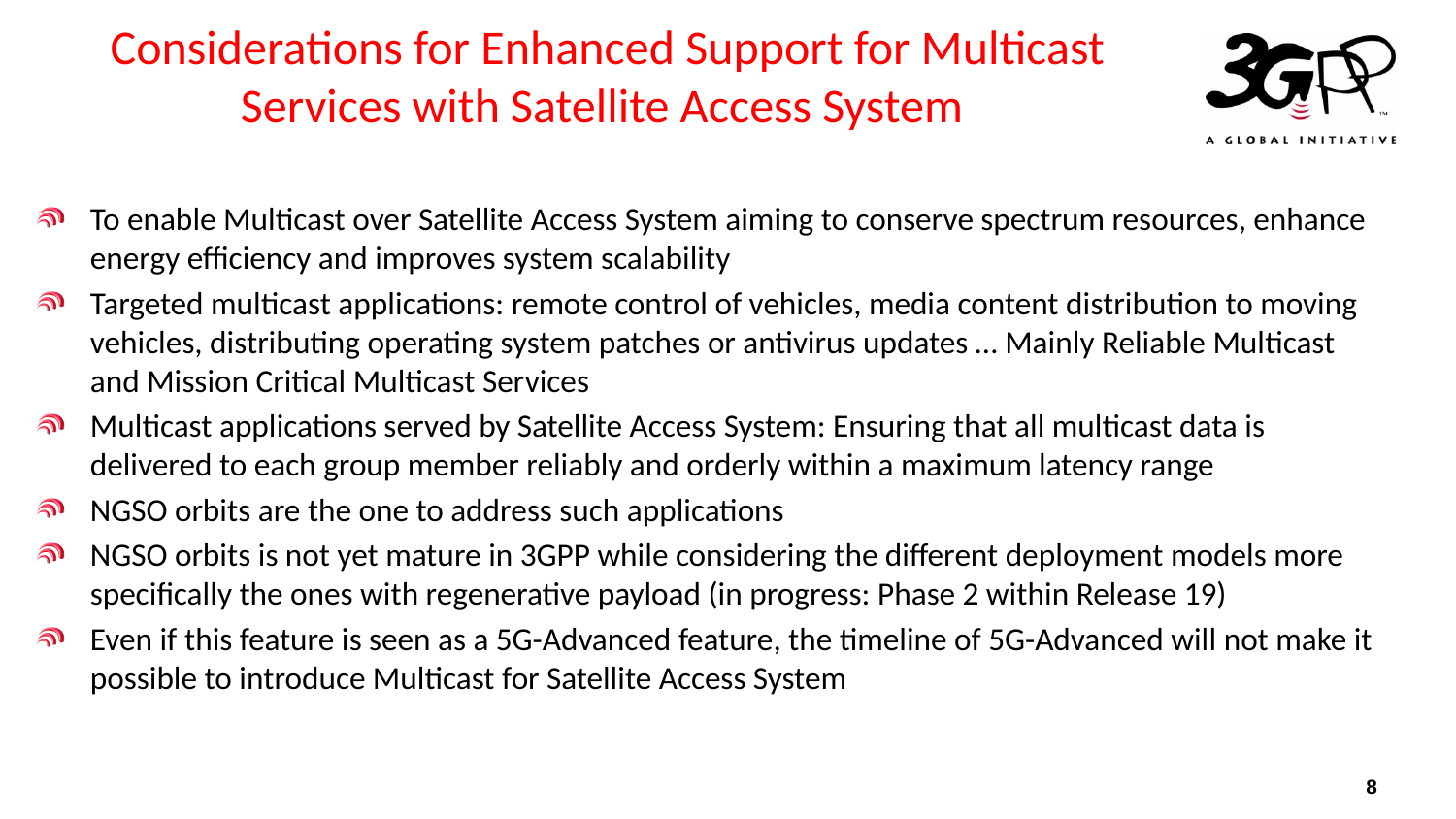

# Considerations for Enhanced Support for Multicast Services with Satellite Access System
To enable Multicast over Satellite Access System aiming to conserve spectrum resources, enhance energy efficiency and improves system scalability
Targeted multicast applications: remote control of vehicles, media content distribution to moving vehicles, distributing operating system patches or antivirus updates … Mainly Reliable Multicast and Mission Critical Multicast Services
Multicast applications served by Satellite Access System: Ensuring that all multicast data is delivered to each group member reliably and orderly within a maximum latency range
NGSO orbits are the one to address such applications
NGSO orbits is not yet mature in 3GPP while considering the different deployment models more specifically the ones with regenerative payload (in progress: Phase 2 within Release 19)
Even if this feature is seen as a 5G-Advanced feature, the timeline of 5G-Advanced will not make it possible to introduce Multicast for Satellite Access System